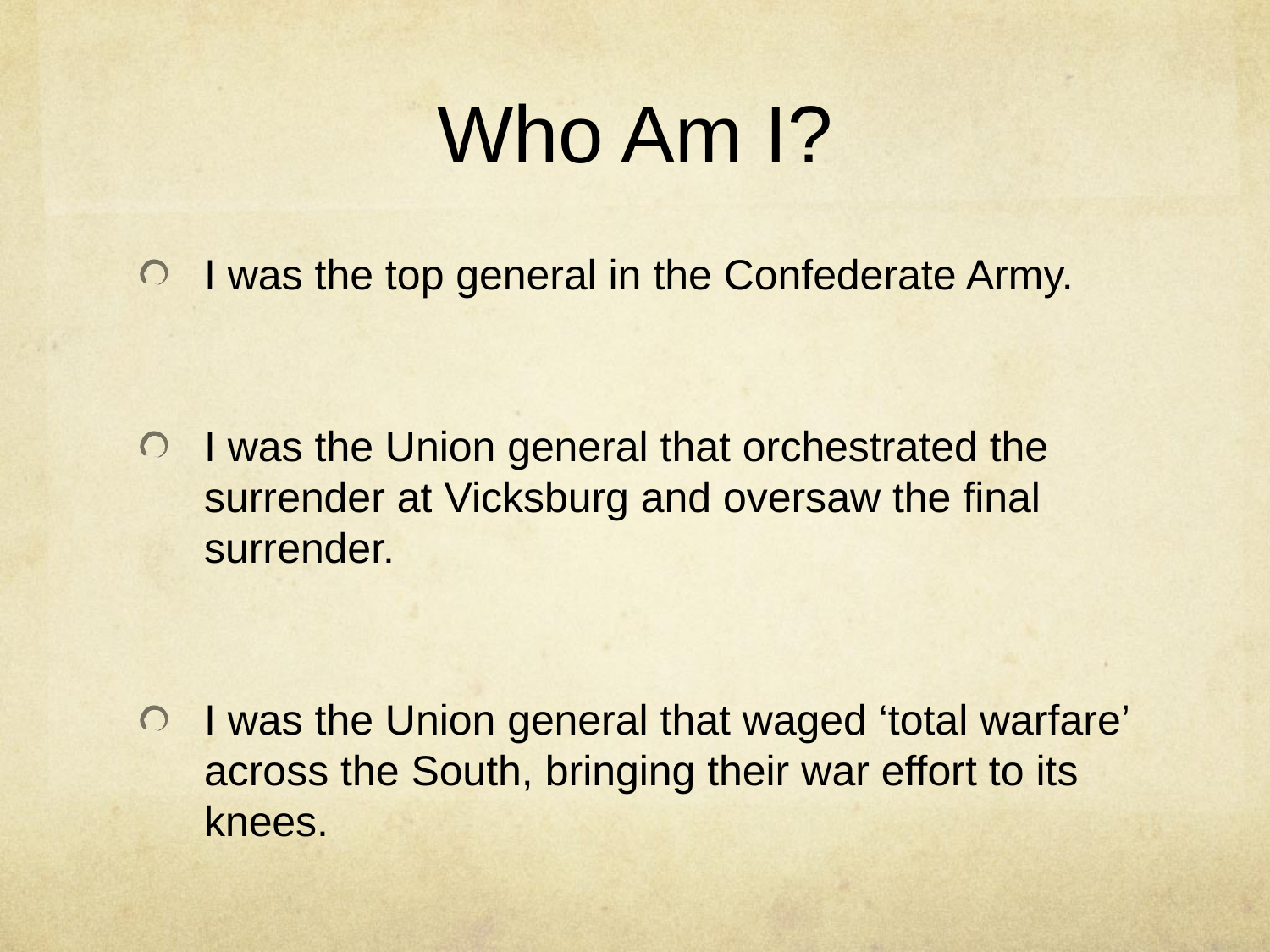

# Who Am I?
I was the top general in the Confederate Army.

I was the Union general that orchestrated the surrender at Vicksburg and oversaw the final surrender.

I was the Union general that waged ‘total warfare’ across the South, bringing their war effort to its knees.